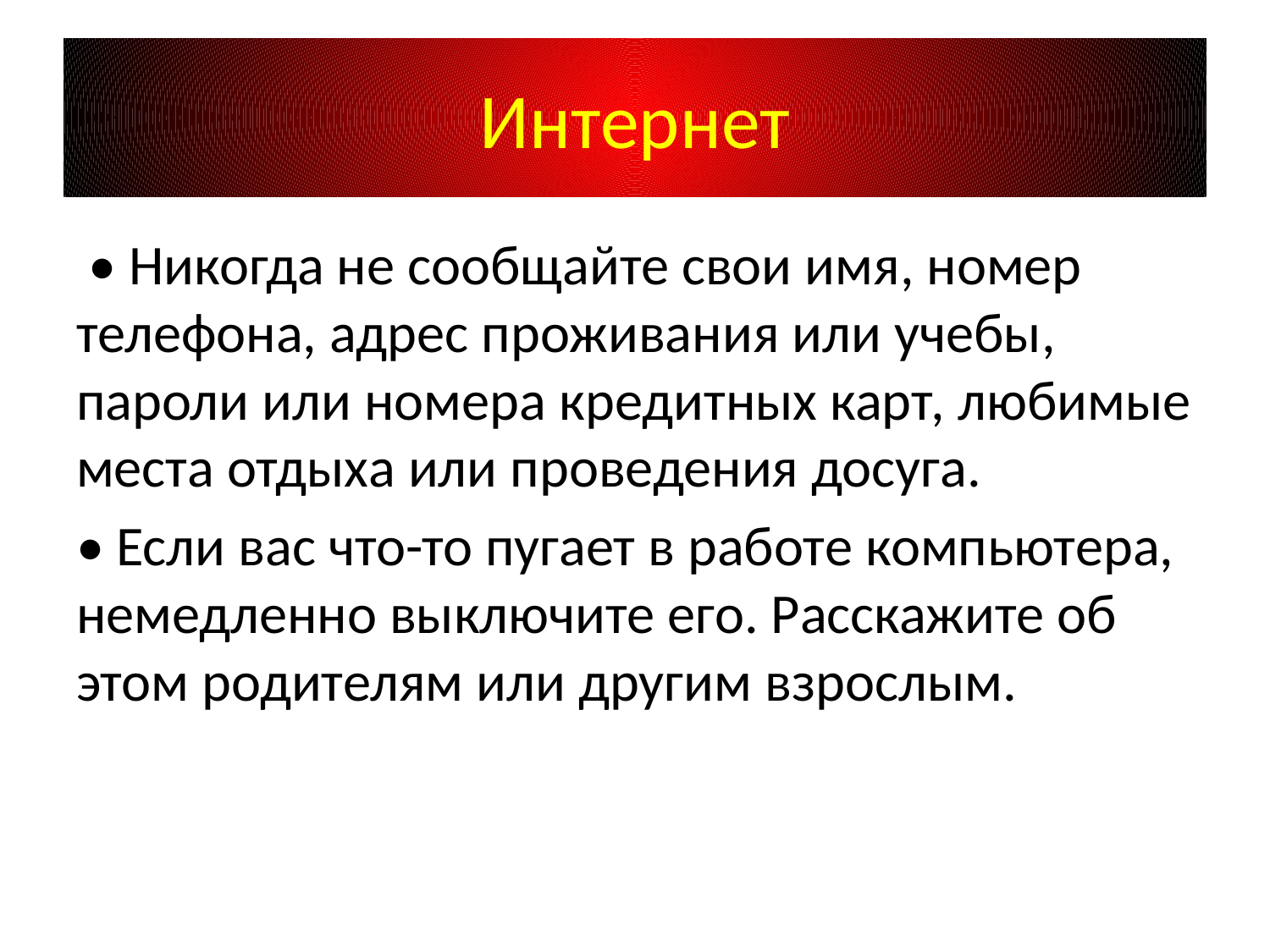

# Интернет
 • Никогда не сообщайте свои имя, номер телефона, адрес проживания или учебы, пароли или номера кредитных карт, любимые места отдыха или проведения досуга.
• Если вас что-то пугает в работе компьютера, немедленно выключите его. Расскажите об этом родителям или другим взрослым.